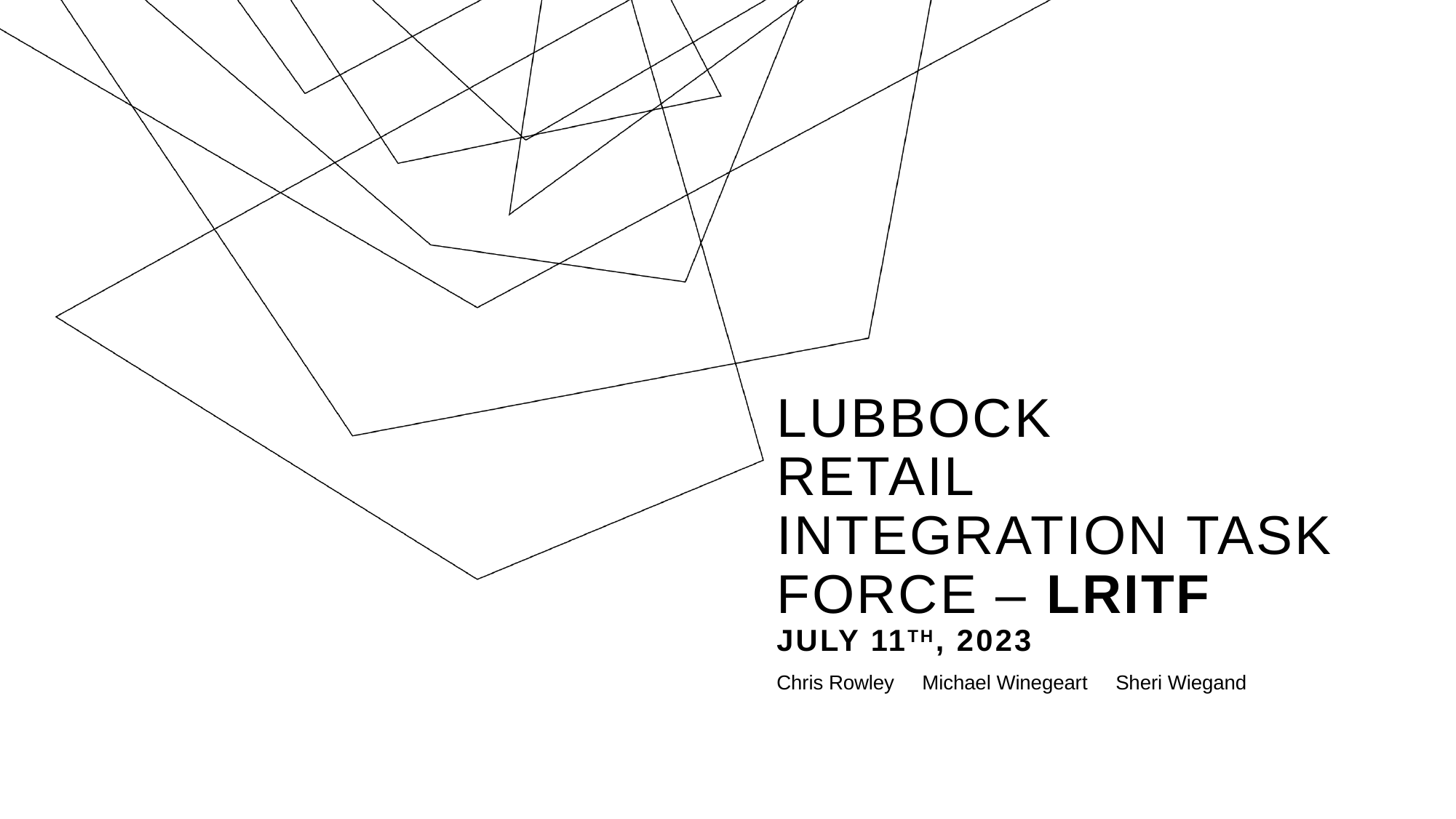

# Lubbock Retail Integration Task Force – LRITF July 11th, 2023
Chris Rowley     Michael Winegeart     Sheri Wiegand